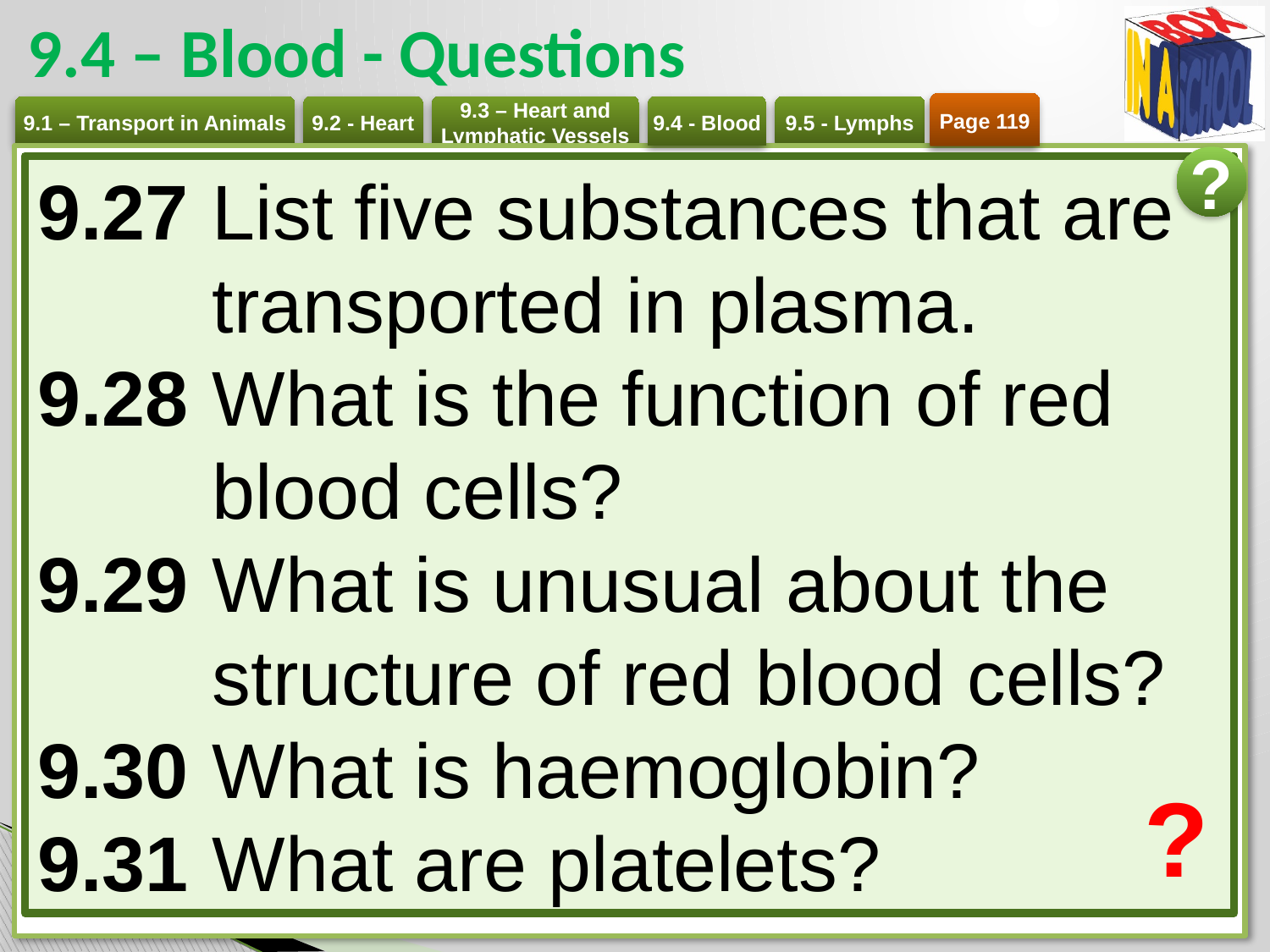

# 9.4 – Blood - Questions
Page 119
?
9.27 	List five substances that are transported in plasma.
9.28 	What is the function of red blood cells?
9.29 	What is unusual about the structure of red blood cells?
9.30 	What is haemoglobin?
9.31 	What are platelets?
?